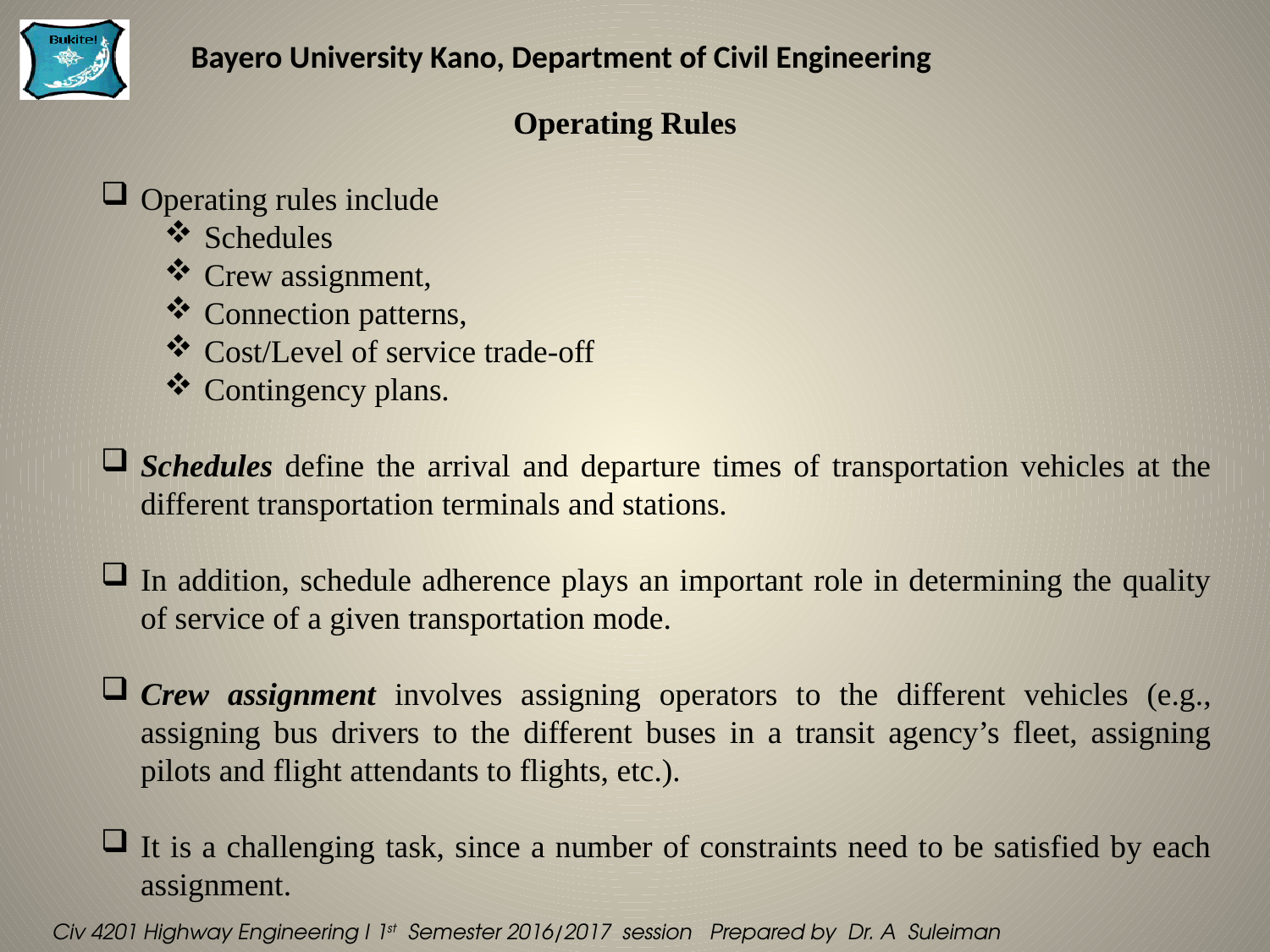

Operating Rules

Operating rules include
Schedules
Crew assignment,
Connection patterns,
Cost/Level of service trade-off
Contingency plans.

Schedules define the arrival and departure times of transportation vehicles at the different transportation terminals and stations.

In addition, schedule adherence plays an important role in determining the quality of service of a given transportation mode.

Crew assignment involves assigning operators to the different vehicles (e.g., assigning bus drivers to the different buses in a transit agency’s fleet, assigning pilots and flight attendants to flights, etc.).

It is a challenging task, since a number of constraints need to be satisfied by each assignment.